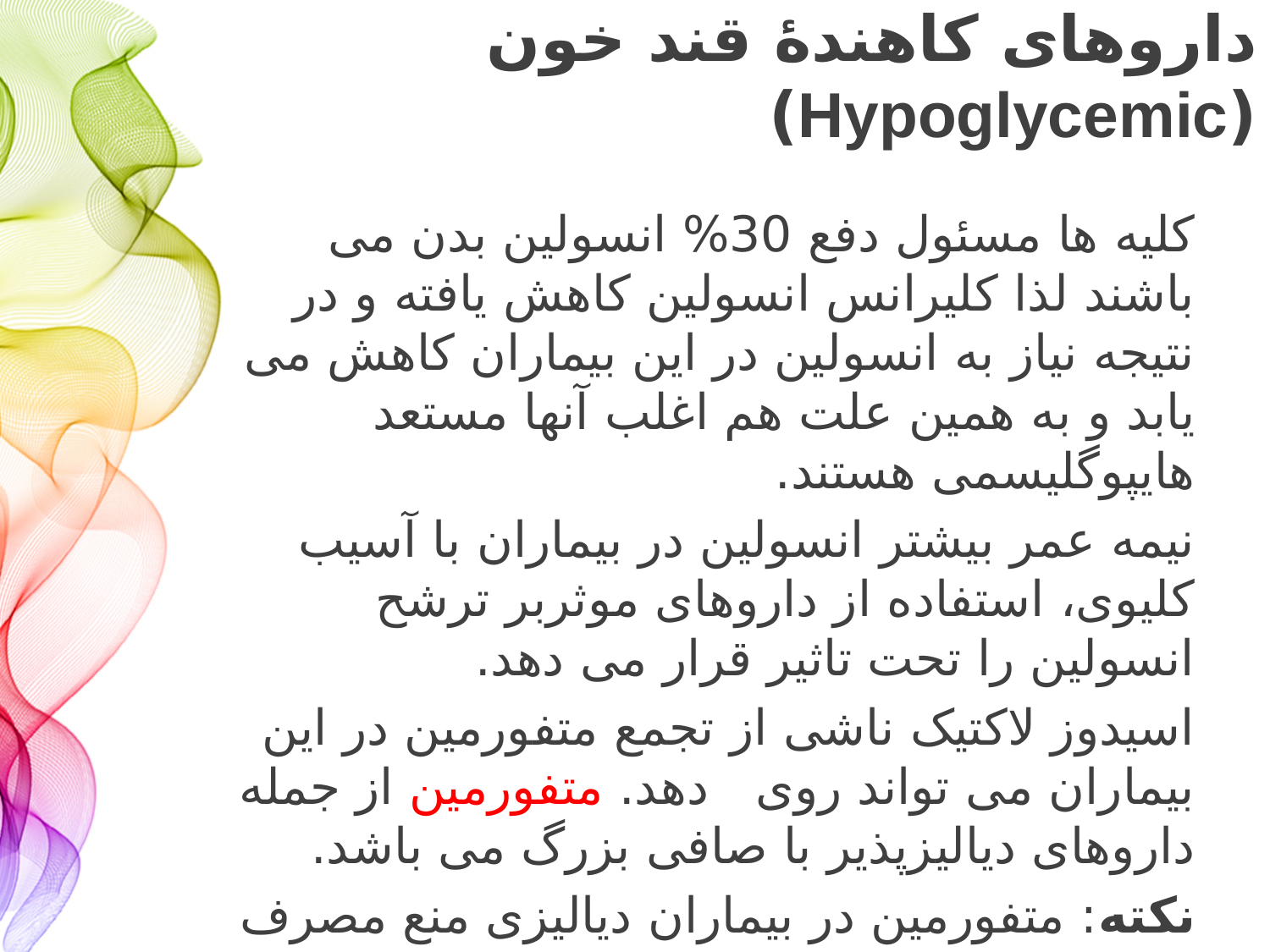

# داروهای کاهندۀ قند خون (Hypoglycemic)
کلیه ها مسئول دفع 30% انسولین بدن می باشند لذا کلیرانس انسولین کاهش یافته و در نتیجه نیاز به انسولین در این بیماران کاهش می یابد و به همین علت هم اغلب آنها مستعد هایپوگلیسمی هستند.
نیمه عمر بیشتر انسولین در بیماران با آسیب کلیوی، استفاده از داروهای موثربر ترشح انسولین را تحت تاثیر قرار می دهد.
اسیدوز لاکتیک ناشی از تجمع متفورمین در این بیماران می تواند روی   دهد. متفورمین از جمله داروهای دیالیزپذیر با صافی بزرگ می باشد.
نکته: متفورمین در بیماران دیالیزی منع مصرف دارد.